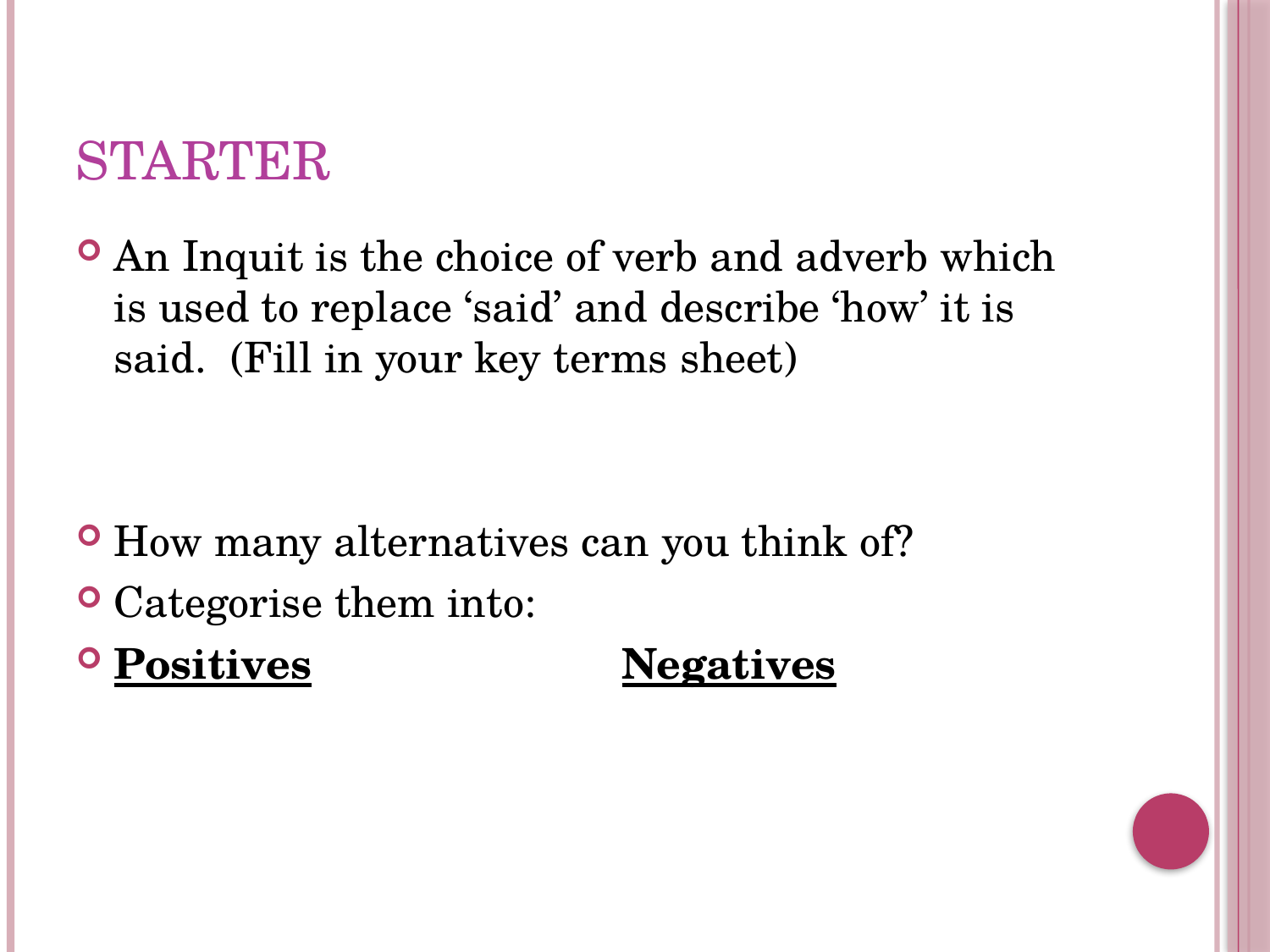

# Starter
An Inquit is the choice of verb and adverb which is used to replace ‘said’ and describe ‘how’ it is said.  (Fill in your key terms sheet)

How many alternatives can you think of?
Categorise them into:
Positives			Negatives